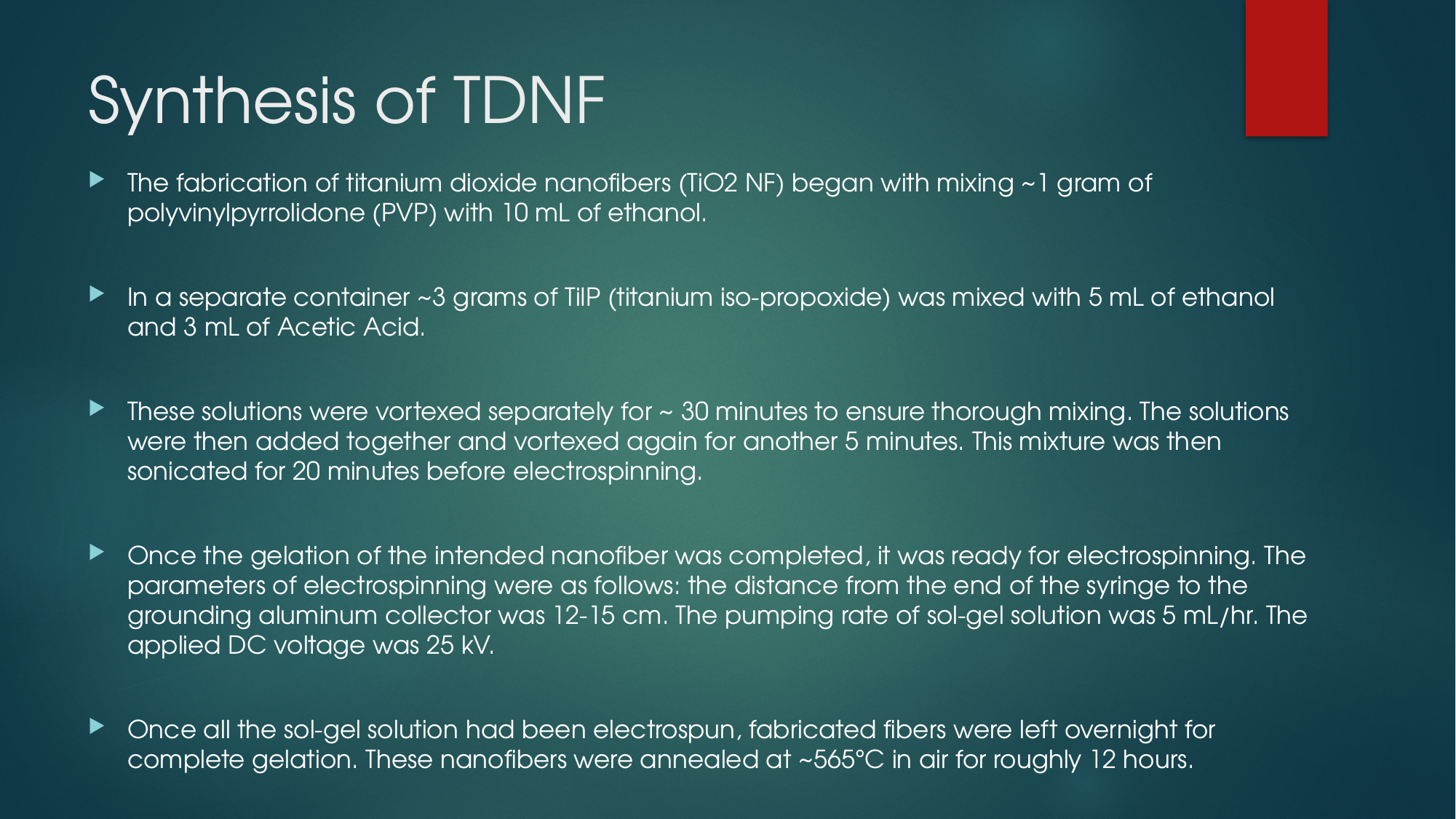

# Synthesis of TDNF
The fabrication of titanium dioxide nanofibers (TiO2 NF) began with mixing ~1 gram of   polyvinylpyrrolidone (PVP) with 10 mL of ethanol.

In a separate container ~3 grams of TiIP (titanium iso-propoxide) was mixed with 5 mL of ethanol and 3 mL of Acetic Acid.

These solutions were vortexed separately for ~ 30 minutes to ensure thorough mixing. The solutions were then added together and vortexed again for another 5 minutes. This mixture was then sonicated for 20 minutes before electrospinning.

Once the gelation of the intended nanofiber was completed, it was ready for electrospinning. The parameters of electrospinning were as follows: the distance from the end of the syringe to the grounding aluminum collector was 12-15 cm. The pumping rate of sol-gel solution was 5 mL/hr. The applied DC voltage was 25 kV.

Once all the sol-gel solution had been electrospun, fabricated fibers were left overnight for complete gelation. These nanofibers were annealed at ~565°C in air for roughly 12 hours.